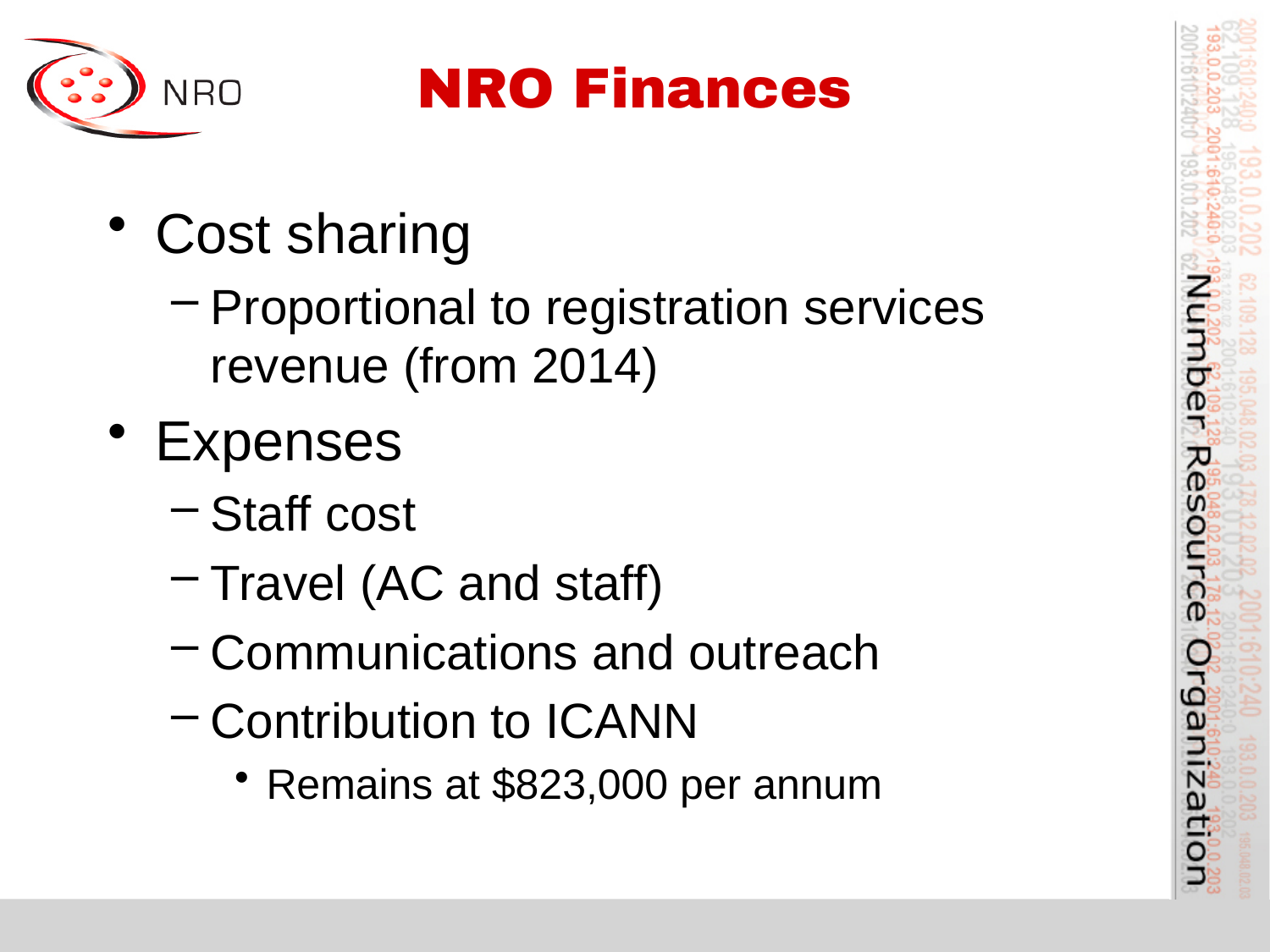

# NRO Finances
Cost sharing
Proportional to registration services revenue (from 2014)
Expenses
Staff cost
Travel (AC and staff)
Communications and outreach
Contribution to ICANN
Remains at $823,000 per annum